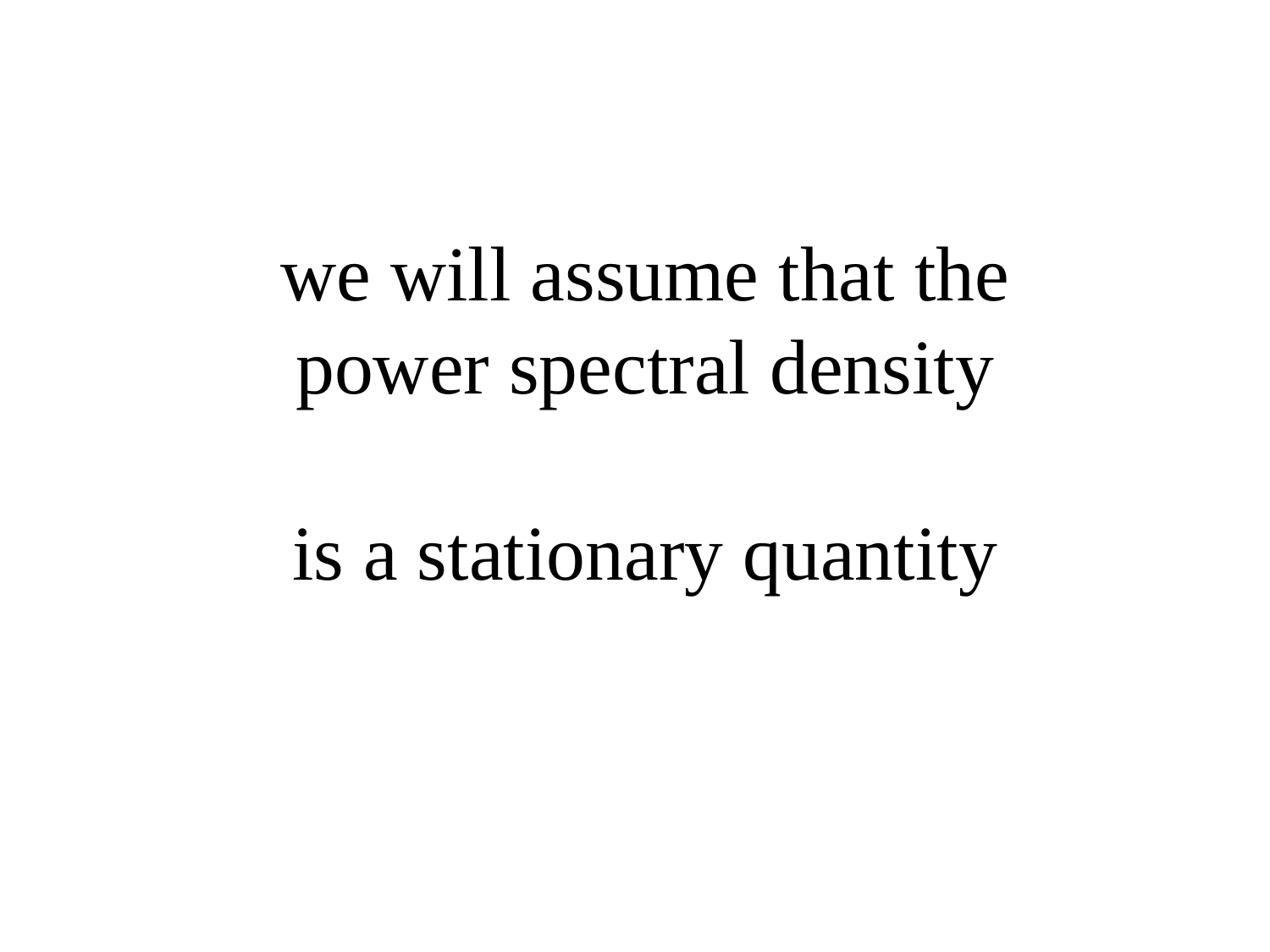

# we will assume that the power spectral density is a stationary quantity